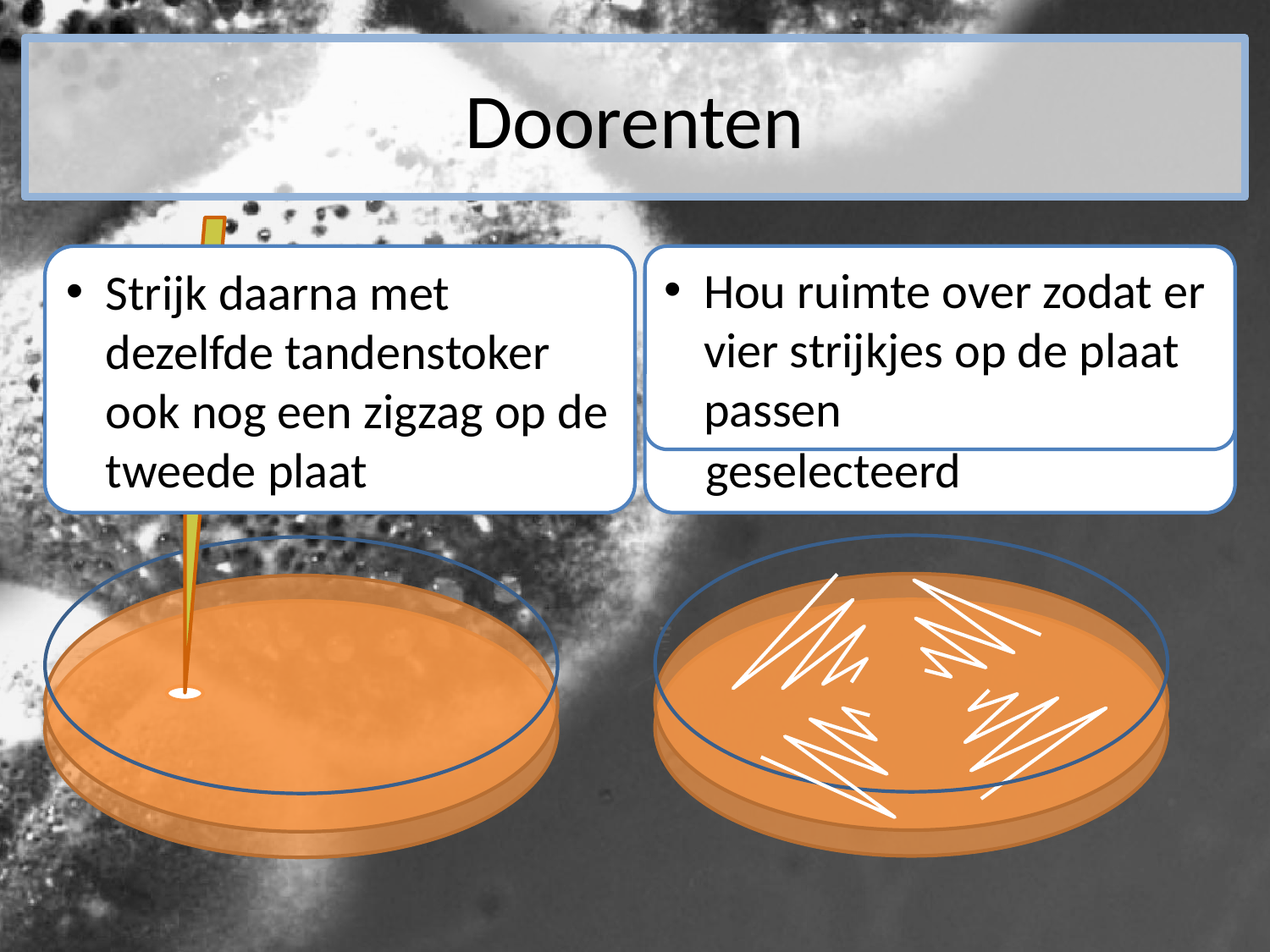

# Doorenten

Strijk daarna met dezelfde tandenstoker ook nog een zigzag op de tweede plaat
Prik in de agar met de punt waar je de actinomyceet mee hebt geselecteerd
Hou ruimte over zodat er vier strijkjes op de plaat passen